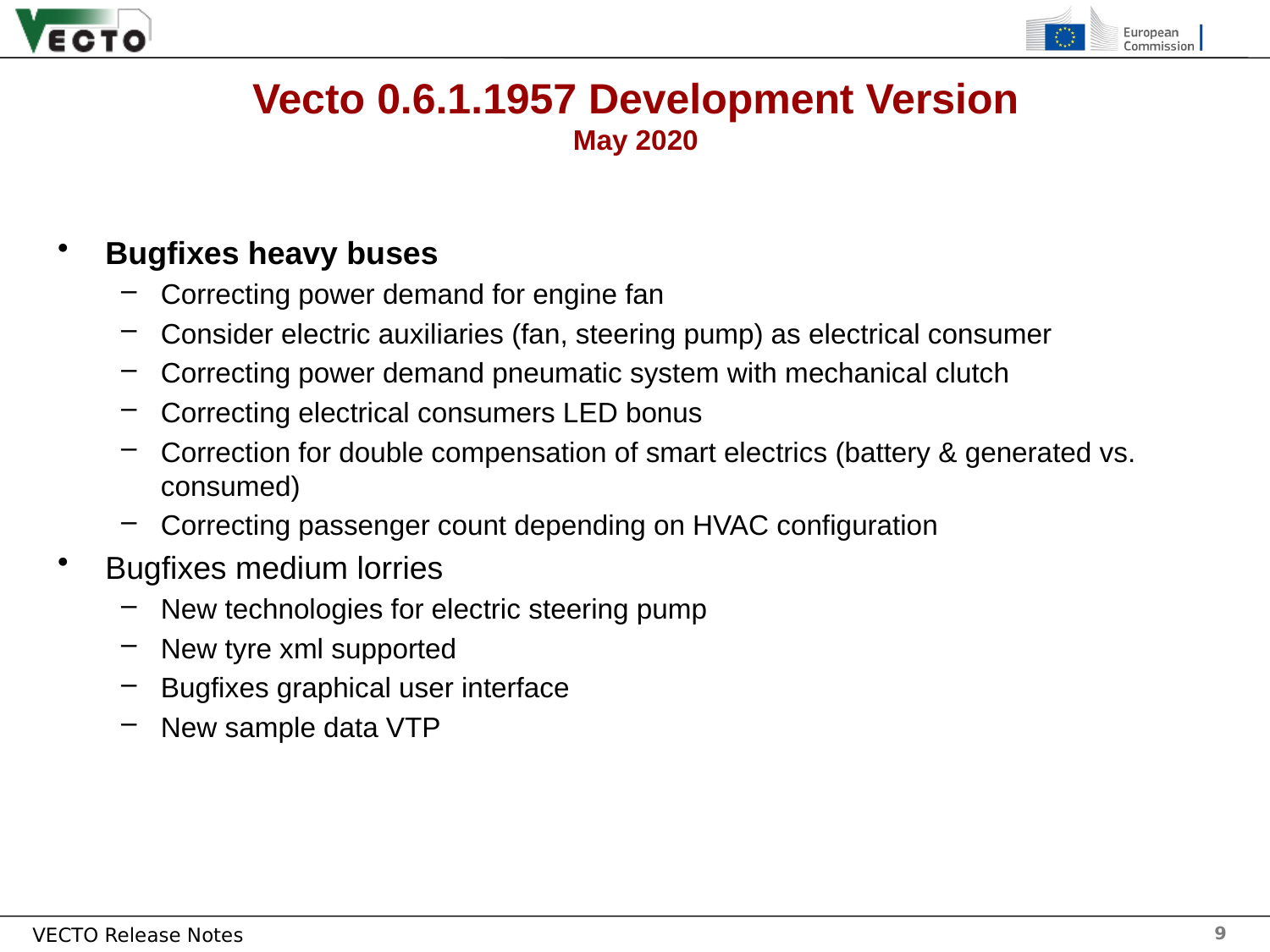

# Vecto 0.6.1.1957 Development Version May 2020
Bugfixes heavy buses
Correcting power demand for engine fan
Consider electric auxiliaries (fan, steering pump) as electrical consumer
Correcting power demand pneumatic system with mechanical clutch
Correcting electrical consumers LED bonus
Correction for double compensation of smart electrics (battery & generated vs. consumed)
Correcting passenger count depending on HVAC configuration
Bugfixes medium lorries
New technologies for electric steering pump
New tyre xml supported
Bugfixes graphical user interface
New sample data VTP